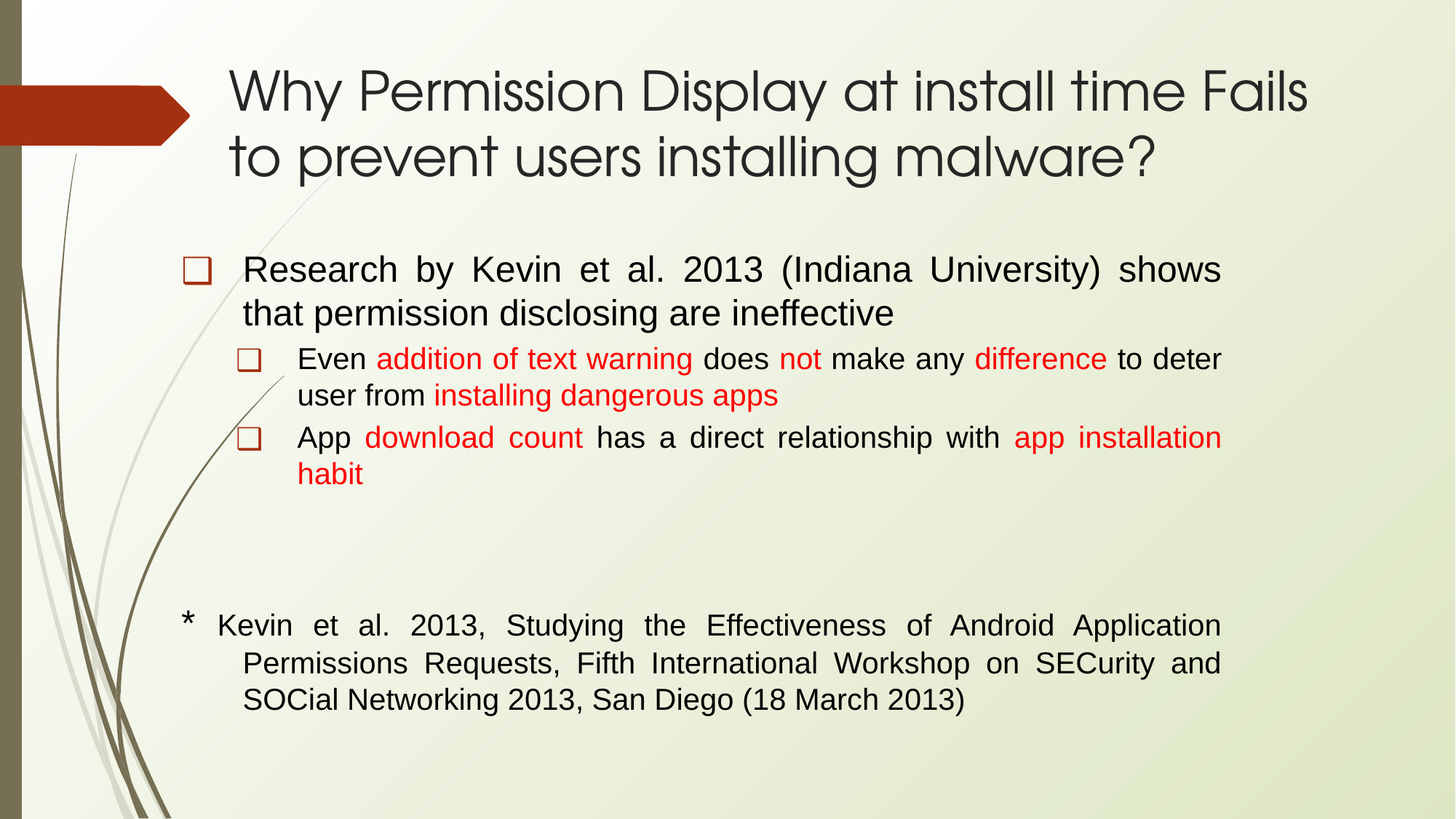

# Why Permission Display at install time Fails to prevent users installing malware?

Research by Kevin et al. 2013 (Indiana University) shows that permission disclosing are ineffective
Even addition of text warning does not make any difference to deter user from installing dangerous apps
App download count has a direct relationship with app installation habit

* Kevin et al. 2013, Studying the Effectiveness of Android Application Permissions Requests, Fifth International Workshop on SECurity and SOCial Networking 2013, San Diego (18 March 2013)